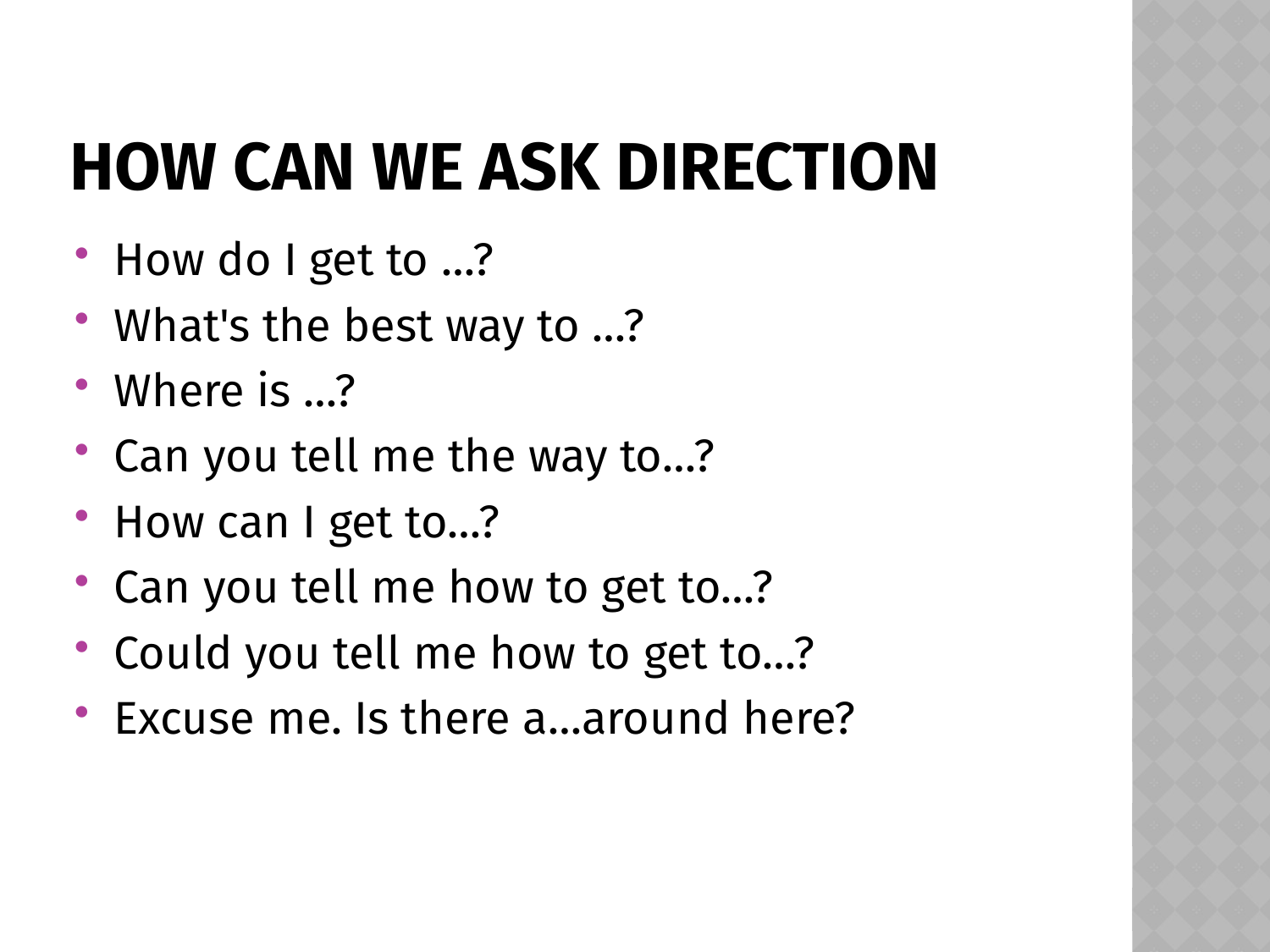

# How can we ask direction
How do I get to …?
What's the best way to …?
Where is …?
Can you tell me the way to…?
How can I get to…?
Can you tell me how to get to…?
Could you tell me how to get to…?
Excuse me. Is there a…around here?